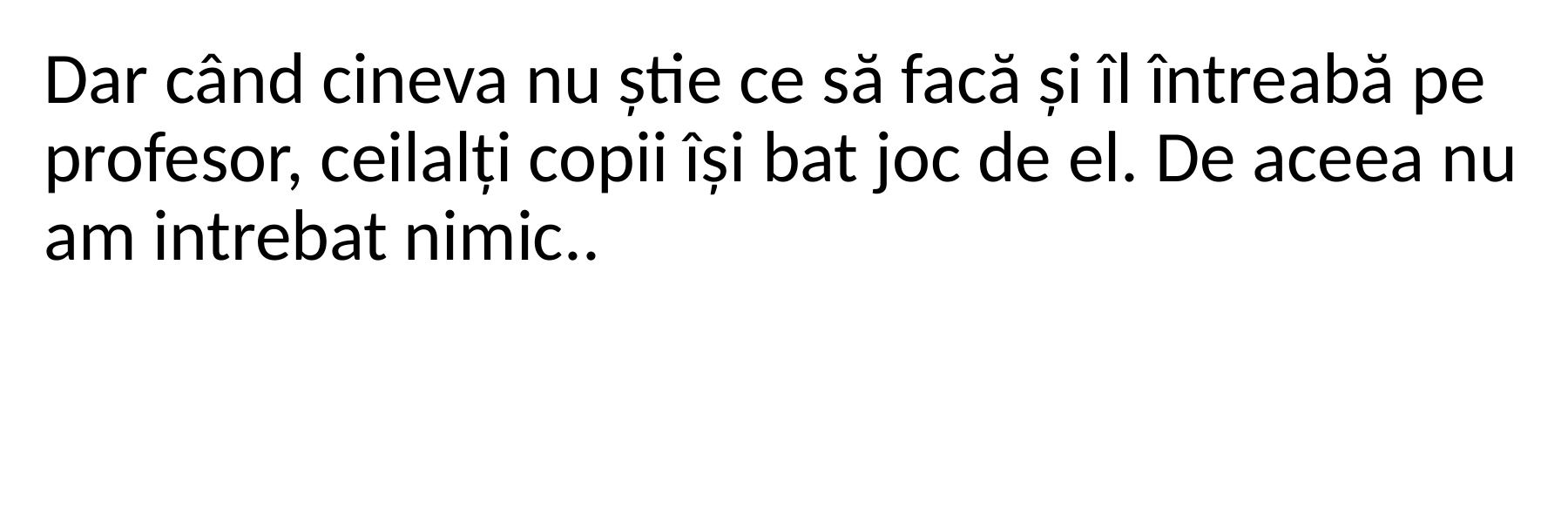

Dar când cineva nu știe ce să facă și îl întreabă pe profesor, ceilalți copii își bat joc de el. De aceea nu am intrebat nimic..